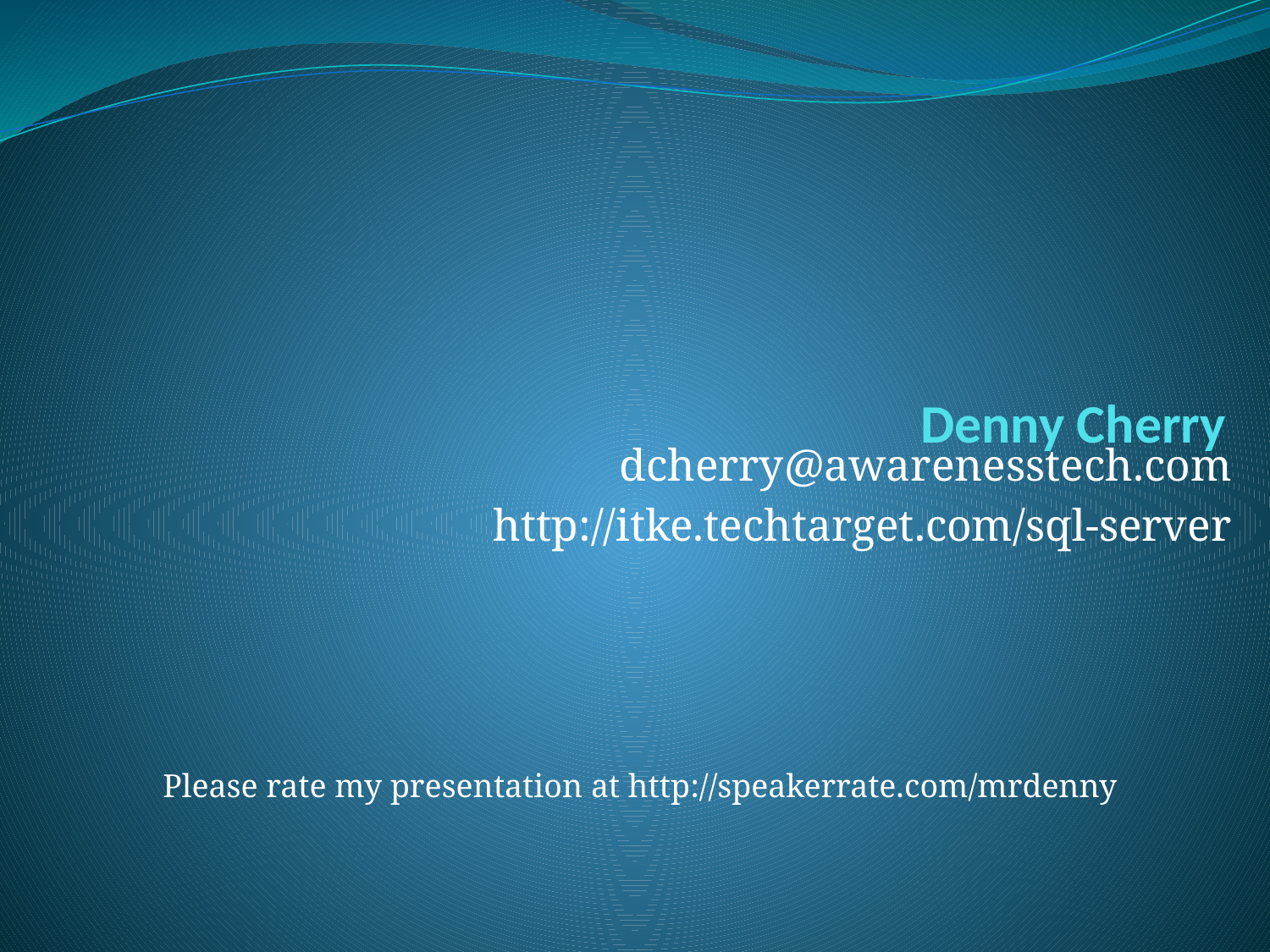

# Denny Cherry
dcherry@awarenesstech.com
http://itke.techtarget.com/sql-server
Please rate my presentation at http://speakerrate.com/mrdenny